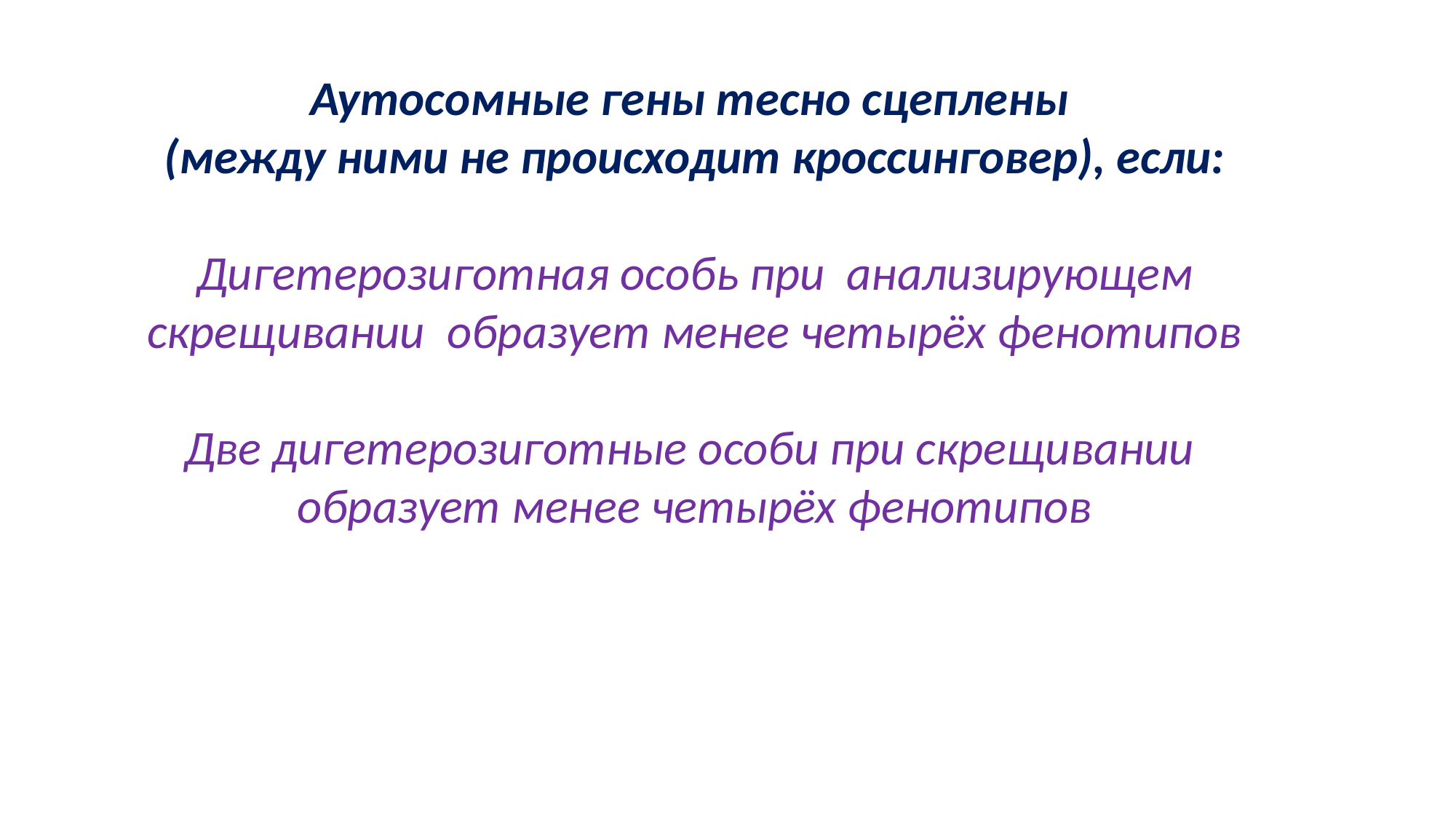

Аутосомные гены тесно сцеплены
(между ними не происходит кроссинговер), если:

Дигетерозиготная особь при  анализирующем скрещивании  образует менее четырёх фенотипов

Две дигетерозиготные особи при скрещивании  образует менее четырёх фенотипов